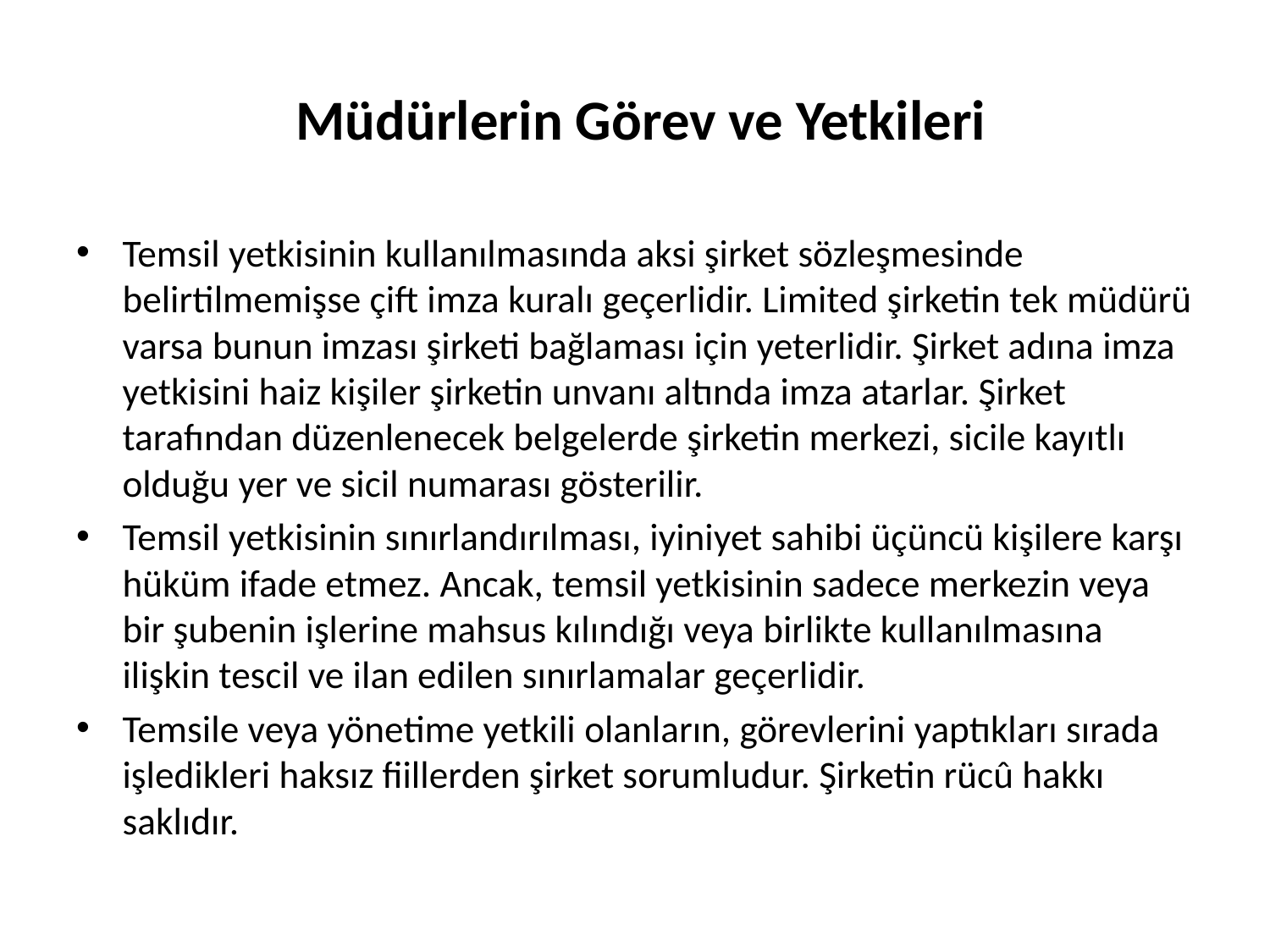

# Müdürlerin Görev ve Yetkileri
Temsil yetkisinin kullanılmasında aksi şirket sözleşmesinde belirtilmemişse çift imza kuralı geçerlidir. Limited şirketin tek müdürü varsa bunun imzası şirketi bağlaması için yeterlidir. Şirket adına imza yetkisini haiz kişiler şirketin unvanı altında imza atarlar. Şirket tarafından düzenlenecek belgelerde şirketin merkezi, sicile kayıtlı olduğu yer ve sicil numarası gösterilir.
Temsil yetkisinin sınırlandırılması, iyiniyet sahibi üçüncü kişilere karşı hüküm ifade etmez. Ancak, temsil yetkisinin sadece merkezin veya bir şubenin işlerine mahsus kılındığı veya birlikte kullanılmasına ilişkin tescil ve ilan edilen sınırlamalar geçerlidir.
Temsile veya yönetime yetkili olanların, görevlerini yaptıkları sırada işledikleri haksız fiillerden şirket sorumludur. Şirketin rücû hakkı saklıdır.